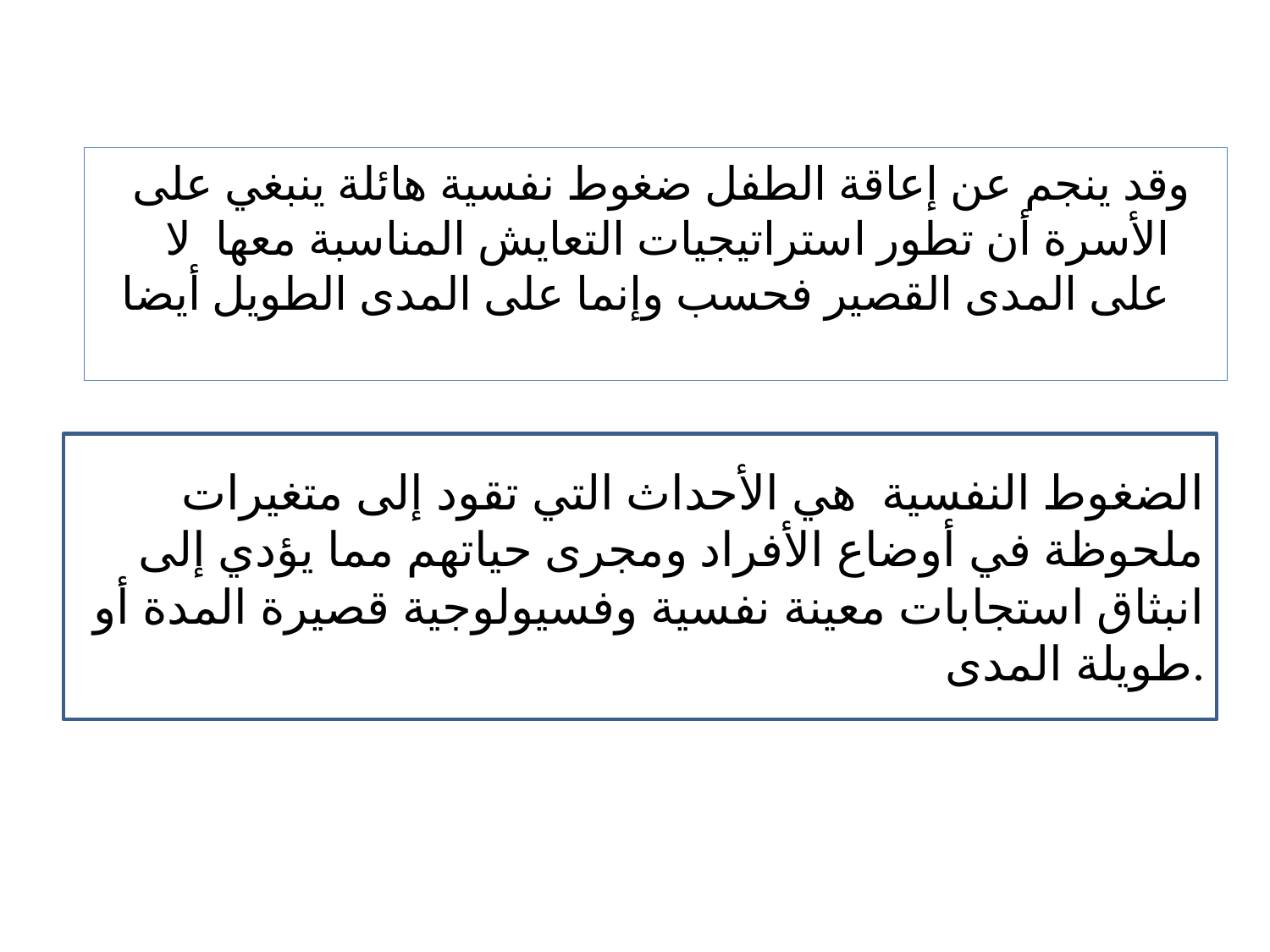

وقد ينجم عن إعاقة الطفل ضغوط نفسية هائلة ينبغي على الأسرة أن تطور استراتيجيات التعايش المناسبة معها  لا على المدى القصير فحسب وإنما على المدى الطويل أيضا

الضغوط النفسية  هي الأحداث التي تقود إلى متغيرات ملحوظة في أوضاع الأفراد ومجرى حياتهم مما يؤدي إلى انبثاق استجابات معينة نفسية وفسيولوجية قصيرة المدة أو طويلة المدى.